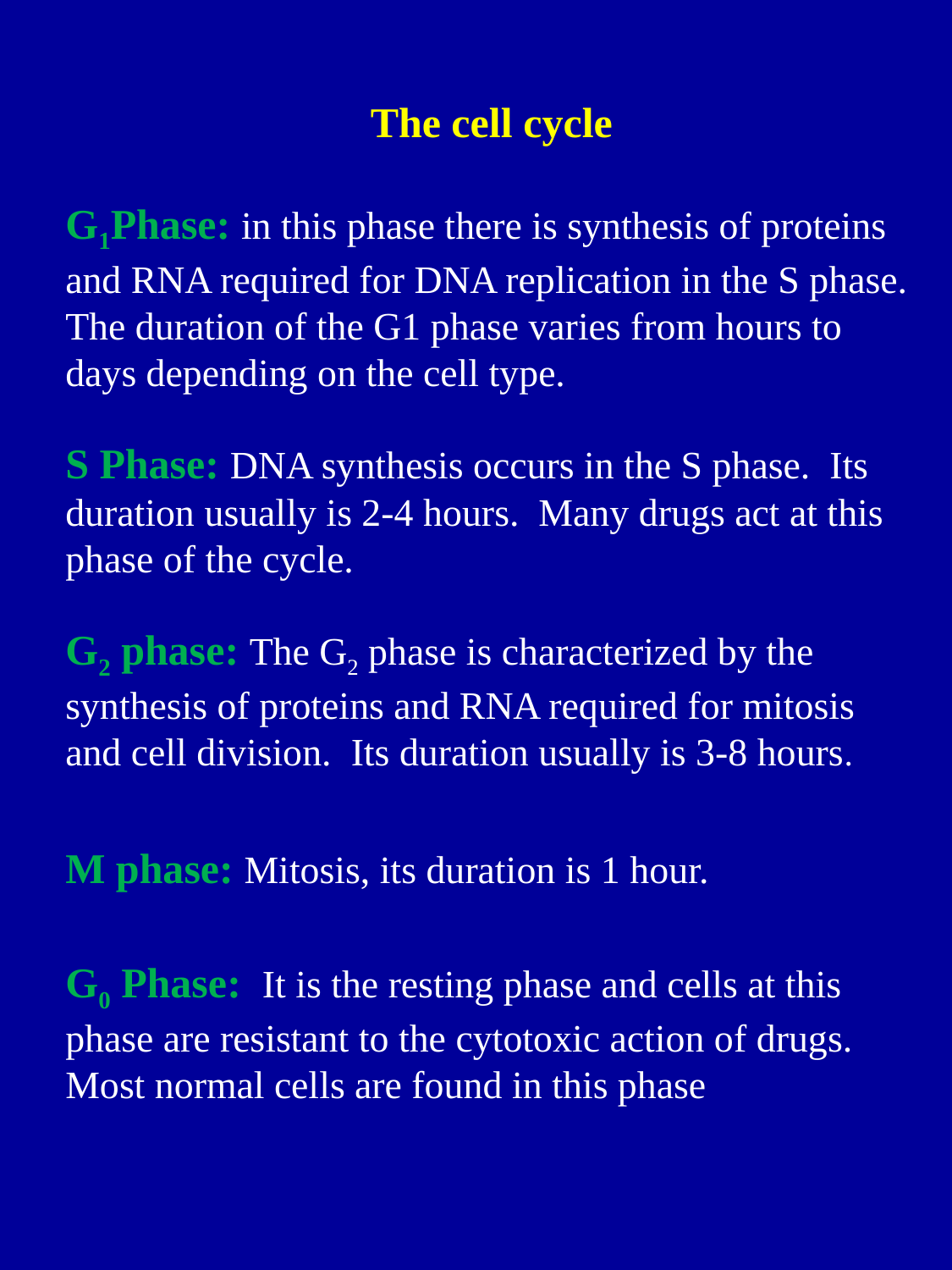

The cell cycle
G1Phase: in this phase there is synthesis of proteins and RNA required for DNA replication in the S phase.  The duration of the G1 phase varies from hours to days depending on the cell type.

S Phase: DNA synthesis occurs in the S phase.  Its duration usually is 2-4 hours.  Many drugs act at this phase of the cycle.

G2 phase: The G2 phase is characterized by the synthesis of proteins and RNA required for mitosis and cell division.  Its duration usually is 3-8 hours.

M phase: Mitosis, its duration is 1 hour.

G0 Phase:  It is the resting phase and cells at this phase are resistant to the cytotoxic action of drugs.  Most normal cells are found in this phase